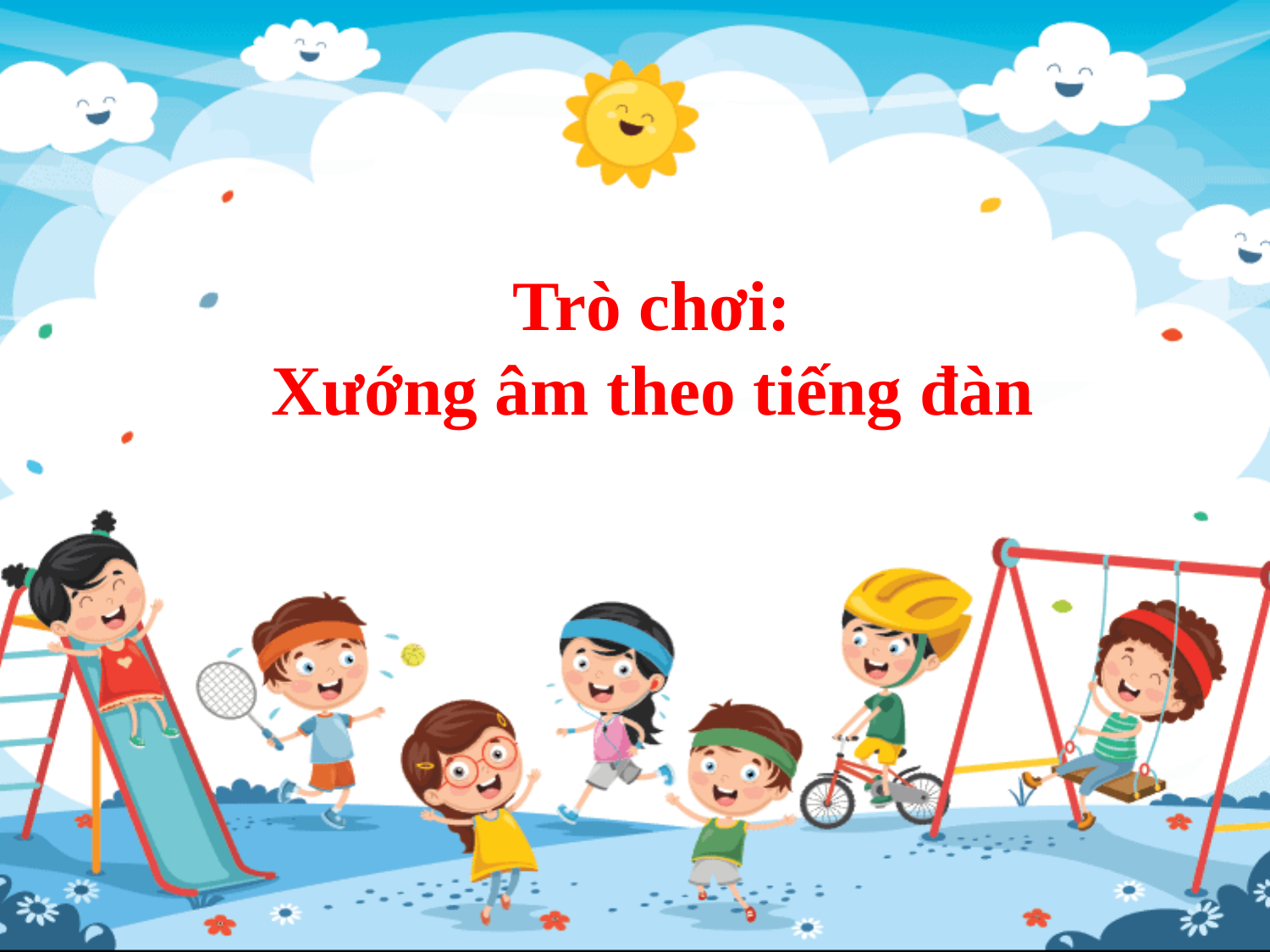

Trò chơi:
Xướng âm theo tiếng đàn